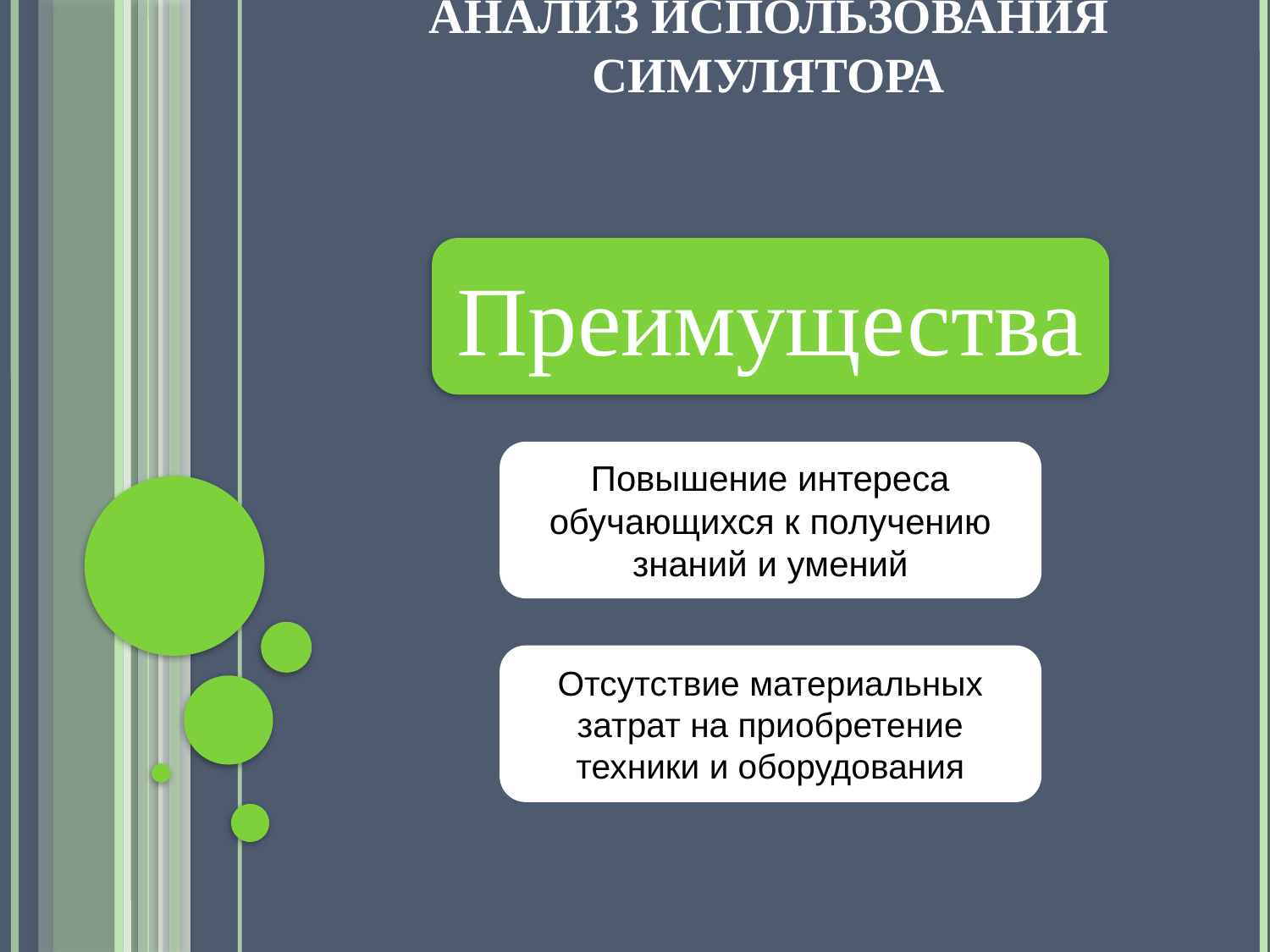

# Анализ использования симулятора
Преимущества
Повышение интереса обучающихся к получению знаний и умений
Отсутствие материальных затрат на приобретение техники и оборудования